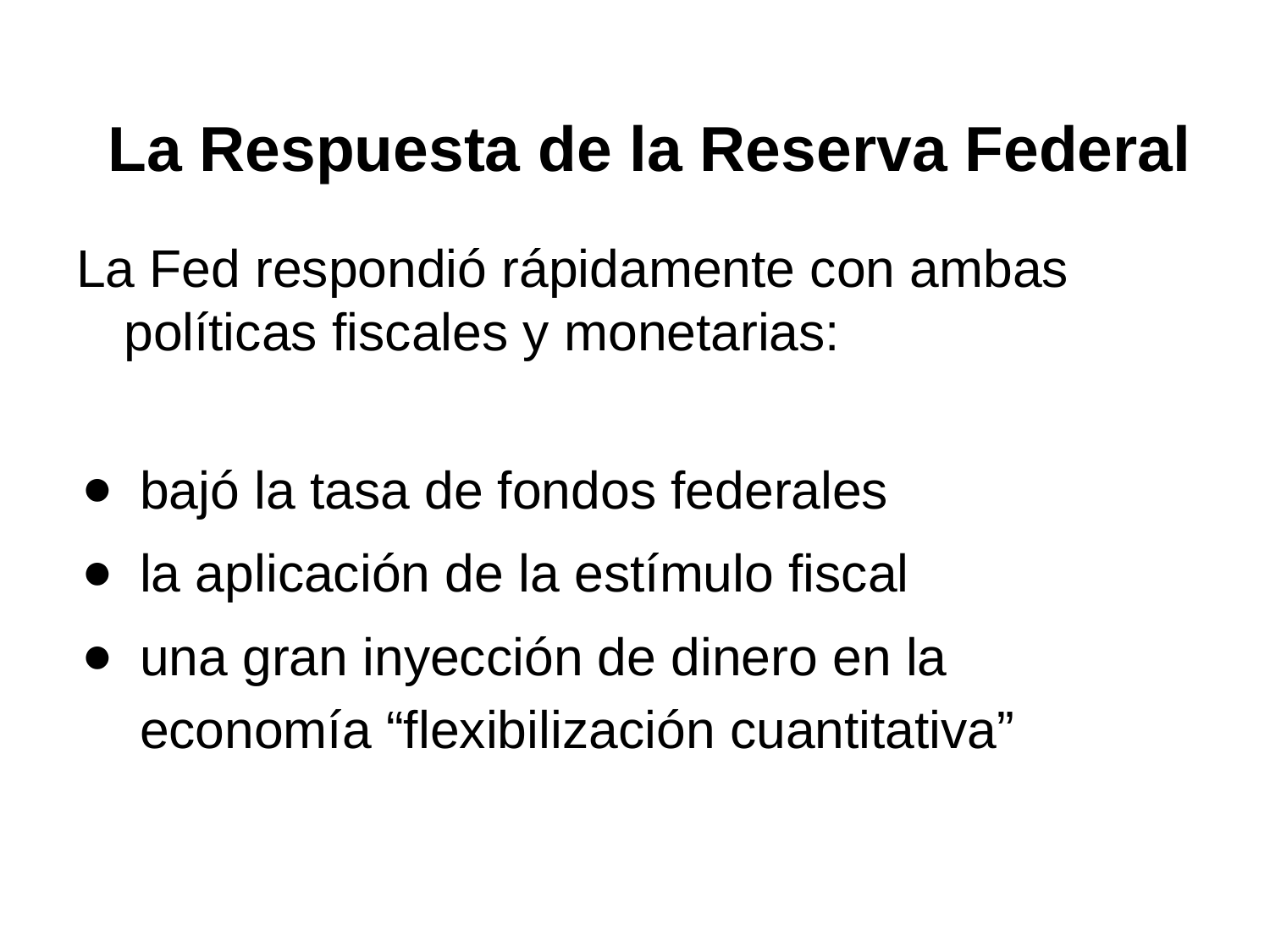

# La Respuesta de la Reserva Federal
La Fed respondió rápidamente con ambas políticas fiscales y monetarias:

bajó la tasa de fondos federales
la aplicación de la estímulo fiscal
una gran inyección de dinero en la economía “flexibilización cuantitativa”